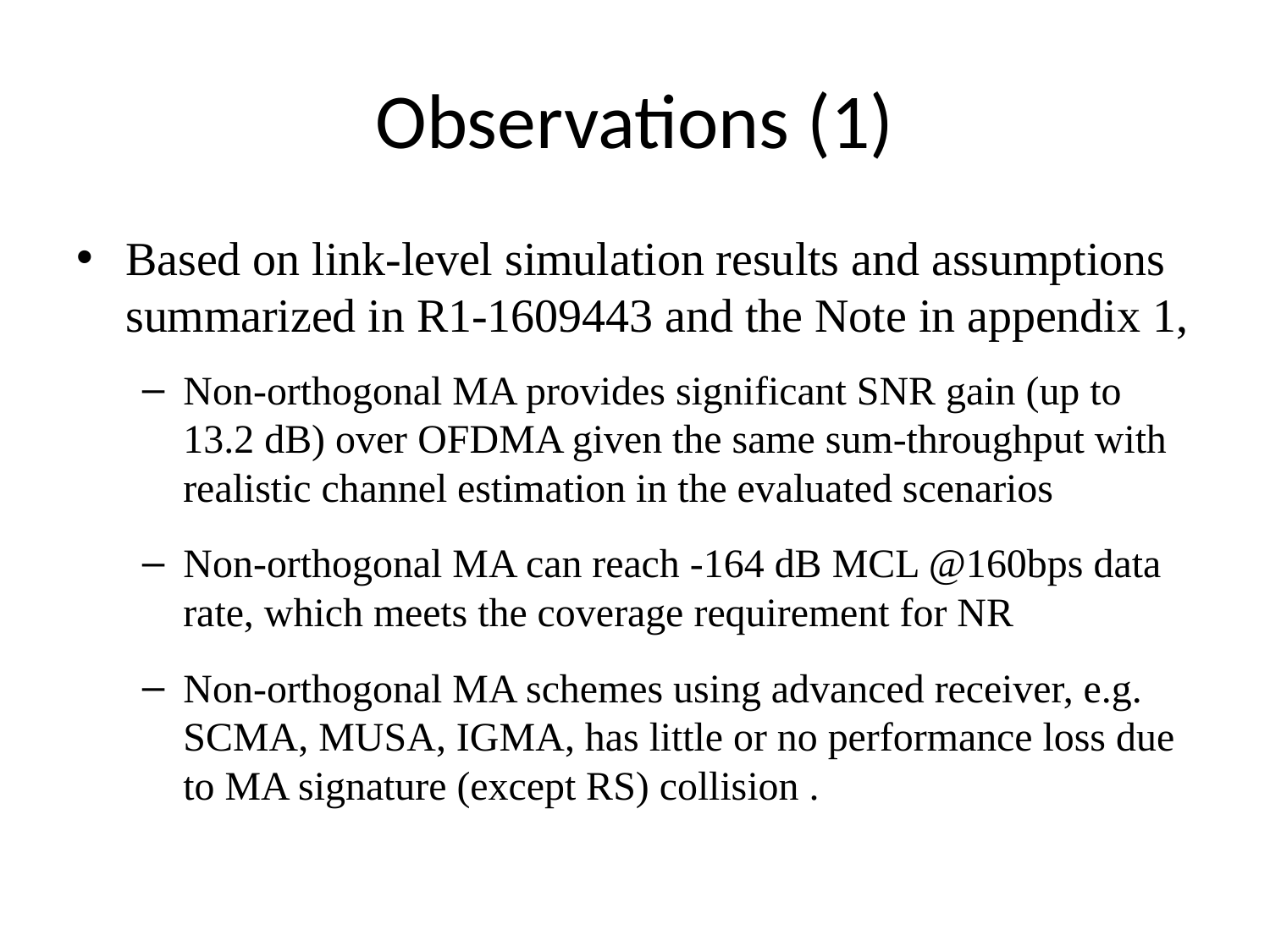

# Observations (1)
Based on link-level simulation results and assumptions summarized in R1-1609443 and the Note in appendix 1,
Non-orthogonal MA provides significant SNR gain (up to 13.2 dB) over OFDMA given the same sum-throughput with realistic channel estimation in the evaluated scenarios
Non-orthogonal MA can reach -164 dB MCL @160bps data rate, which meets the coverage requirement for NR
Non-orthogonal MA schemes using advanced receiver, e.g. SCMA, MUSA, IGMA, has little or no performance loss due to MA signature (except RS) collision .